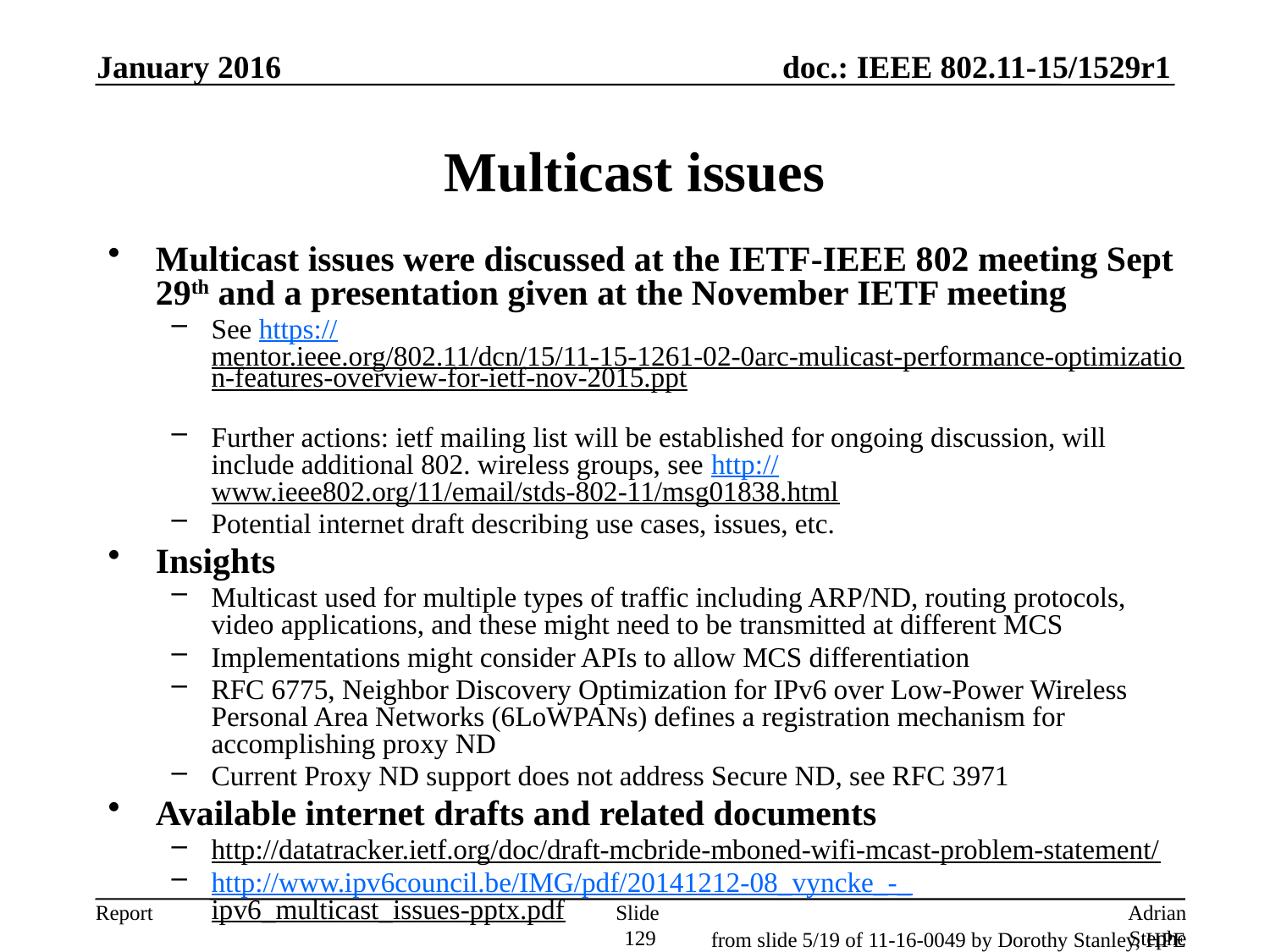

January 2016
# Multicast issues

Multicast issues were discussed at the IETF-IEEE 802 meeting Sept 29th and a presentation given at the November IETF meeting
See https://mentor.ieee.org/802.11/dcn/15/11-15-1261-02-0arc-mulicast-performance-optimization-features-overview-for-ietf-nov-2015.ppt
Further actions: ietf mailing list will be established for ongoing discussion, will include additional 802. wireless groups, see http://www.ieee802.org/11/email/stds-802-11/msg01838.html
Potential internet draft describing use cases, issues, etc.
Insights
Multicast used for multiple types of traffic including ARP/ND, routing protocols, video applications, and these might need to be transmitted at different MCS
Implementations might consider APIs to allow MCS differentiation
RFC 6775, Neighbor Discovery Optimization for IPv6 over Low-Power Wireless Personal Area Networks (6LoWPANs) defines a registration mechanism for accomplishing proxy ND
Current Proxy ND support does not address Secure ND, see RFC 3971
Available internet drafts and related documents
http://datatracker.ietf.org/doc/draft-mcbride-mboned-wifi-mcast-problem-statement/
http://www.ipv6council.be/IMG/pdf/20141212-08_vyncke_-_ipv6_multicast_issues-pptx.pdf

Slide 129
Adrian Stephens, Intel Corporation
from slide 5/19 of 11-16-0049 by Dorothy Stanley, HPE